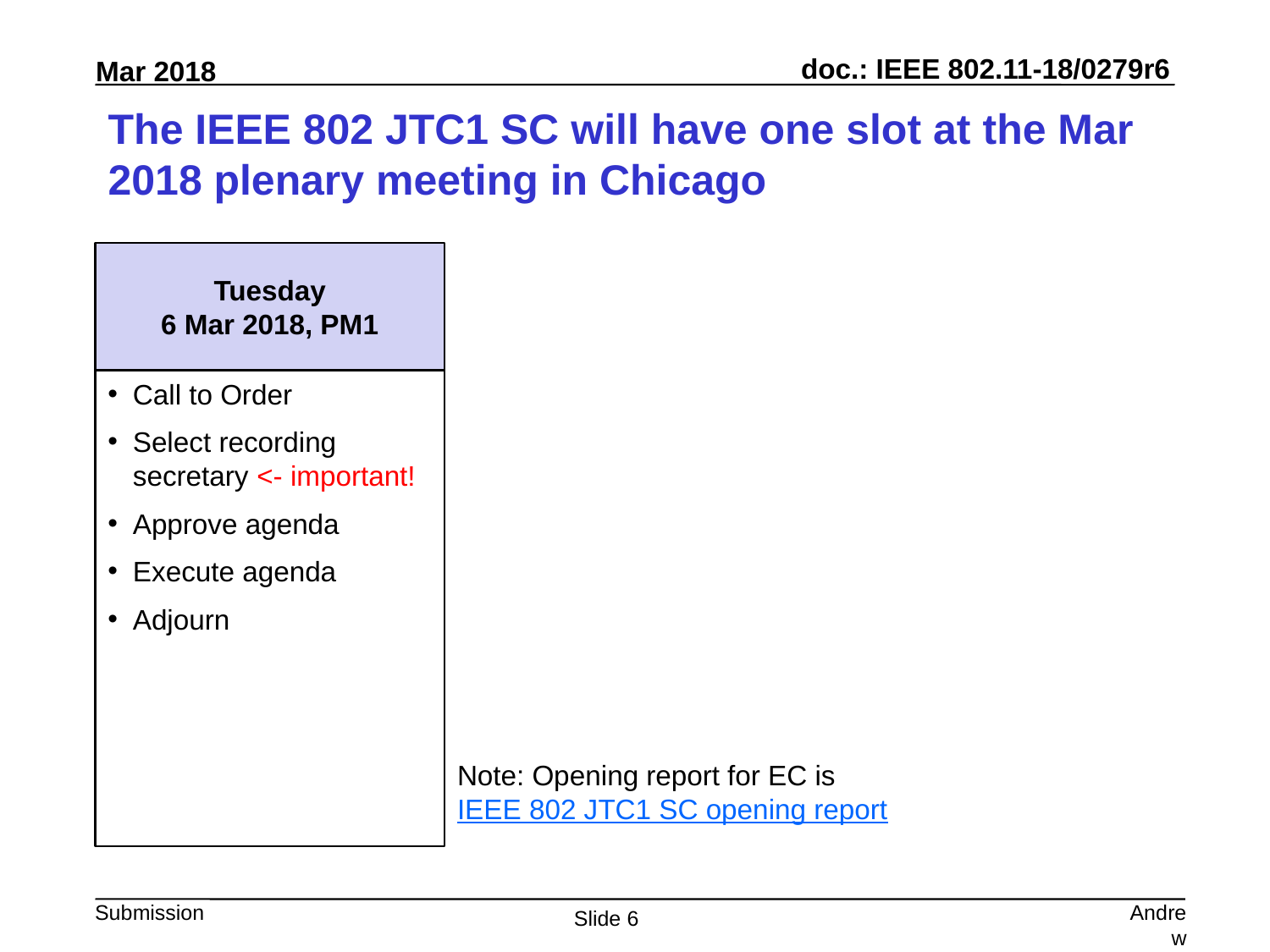

# The IEEE 802 JTC1 SC will have one slot at the Mar 2018 plenary meeting in Chicago
Tuesday
6 Mar 2018, PM1
Call to Order
Select recording secretary <- important!
Approve agenda
Execute agenda
Adjourn
Note: Opening report for EC is IEEE 802 JTC1 SC opening report

Andrew Myles, Cisco
Slide 6